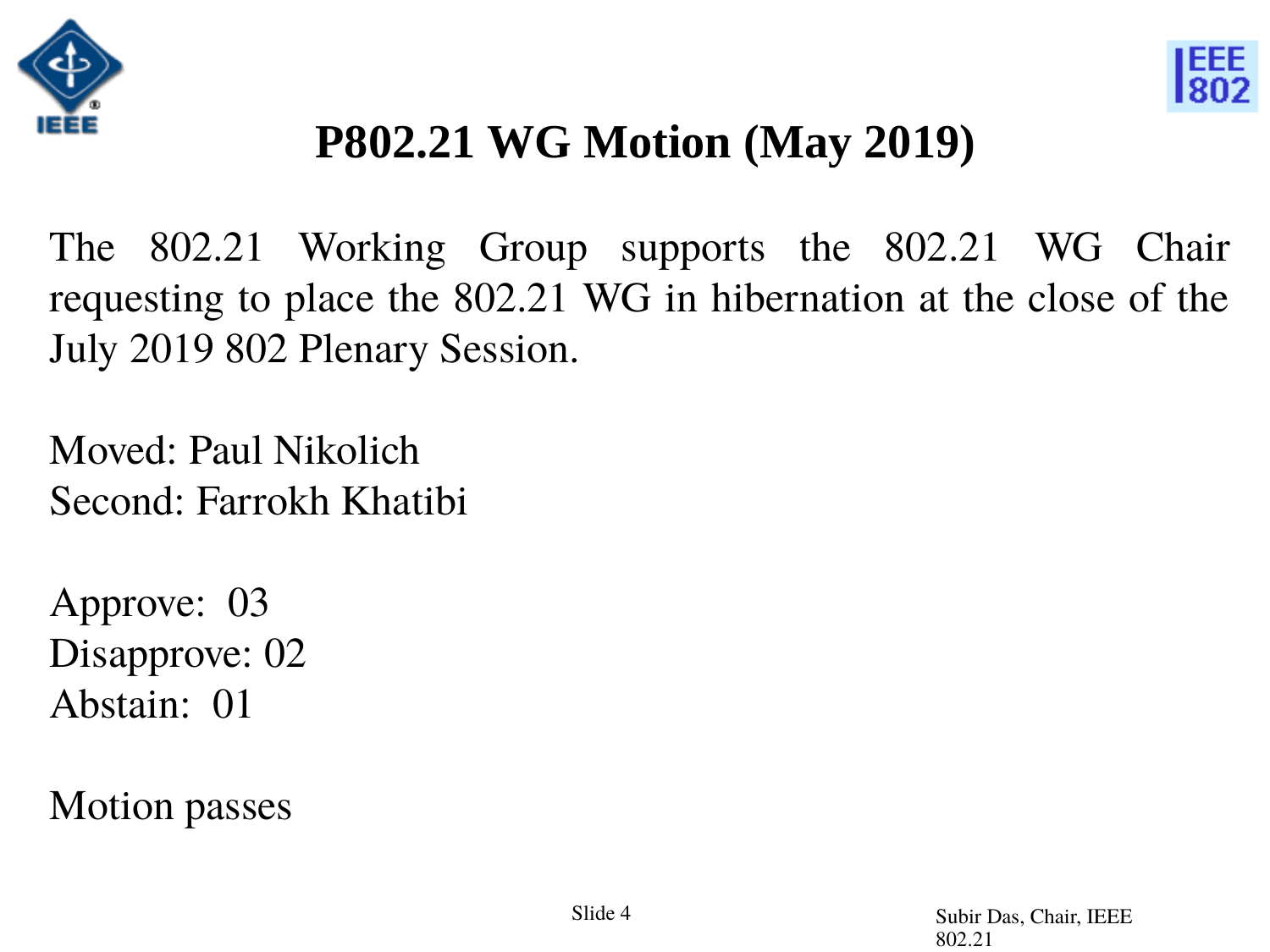

# P802.21 WG Motion (May 2019)
The 802.21 Working Group supports the 802.21 WG Chair requesting to place the 802.21 WG in hibernation at the close of the July 2019 802 Plenary Session.

Moved: Paul Nikolich
Second: Farrokh Khatibi

Approve:  03
Disapprove: 02
Abstain:  01

Motion passes
Slide 4
Subir Das, Chair, IEEE 802.21